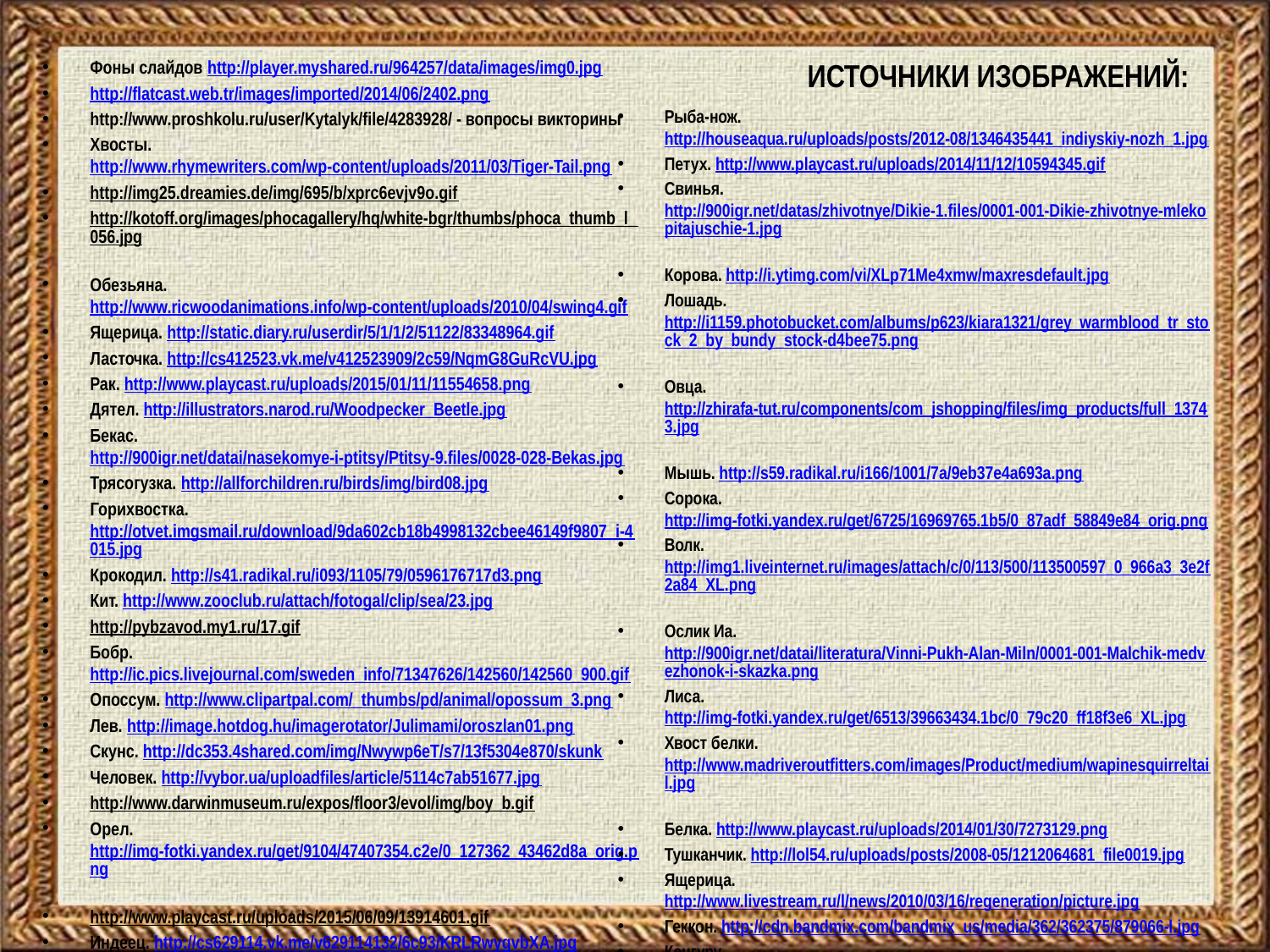

Фоны слайдов http://player.myshared.ru/964257/data/images/img0.jpg
http://flatcast.web.tr/images/imported/2014/06/2402.png
http://www.proshkolu.ru/user/Kytalyk/file/4283928/ - вопросы викторины
Хвосты. http://www.rhymewriters.com/wp-content/uploads/2011/03/Tiger-Tail.png
http://img25.dreamies.de/img/695/b/xprc6evjv9o.gif
http://kotoff.org/images/phocagallery/hq/white-bgr/thumbs/phoca_thumb_l_056.jpg
Обезьяна. http://www.ricwoodanimations.info/wp-content/uploads/2010/04/swing4.gif
Ящерица. http://static.diary.ru/userdir/5/1/1/2/51122/83348964.gif
Ласточка. http://cs412523.vk.me/v412523909/2c59/NqmG8GuRcVU.jpg
Рак. http://www.playcast.ru/uploads/2015/01/11/11554658.png
Дятел. http://illustrators.narod.ru/Woodpecker_Beetle.jpg
Бекас. http://900igr.net/datai/nasekomye-i-ptitsy/Ptitsy-9.files/0028-028-Bekas.jpg
Трясогузка. http://allforchildren.ru/birds/img/bird08.jpg
Горихвостка. http://otvet.imgsmail.ru/download/9da602cb18b4998132cbee46149f9807_i-4015.jpg
Крокодил. http://s41.radikal.ru/i093/1105/79/0596176717d3.png
Кит. http://www.zooclub.ru/attach/fotogal/clip/sea/23.jpg
http://pybzavod.my1.ru/17.gif
Бобр. http://ic.pics.livejournal.com/sweden_info/71347626/142560/142560_900.gif
Опоссум. http://www.clipartpal.com/_thumbs/pd/animal/opossum_3.png
Лев. http://image.hotdog.hu/imagerotator/Julimami/oroszlan01.png
Скунс. http://dc353.4shared.com/img/Nwywp6eT/s7/13f5304e870/skunk
Человек. http://vybor.ua/uploadfiles/article/5114c7ab51677.jpg
http://www.darwinmuseum.ru/expos/floor3/evol/img/boy_b.gif
Орел. http://img-fotki.yandex.ru/get/9104/47407354.c2e/0_127362_43462d8a_orig.png
http://www.playcast.ru/uploads/2015/06/09/13914601.gif
Индеец. http://cs629114.vk.me/v629114132/6c93/KRLRwygvbXA.jpg

ИСТОЧНИКИ ИЗОБРАЖЕНИЙ:

Рыба-нож. http://houseaqua.ru/uploads/posts/2012-08/1346435441_indiyskiy-nozh_1.jpg
Петух. http://www.playcast.ru/uploads/2014/11/12/10594345.gif
Свинья. http://900igr.net/datas/zhivotnye/Dikie-1.files/0001-001-Dikie-zhivotnye-mlekopitajuschie-1.jpg
Корова. http://i.ytimg.com/vi/XLp71Me4xmw/maxresdefault.jpg
Лошадь. http://i1159.photobucket.com/albums/p623/kiara1321/grey_warmblood_tr_stock_2_by_bundy_stock-d4bee75.png
Овца. http://zhirafa-tut.ru/components/com_jshopping/files/img_products/full_13743.jpg
Мышь. http://s59.radikal.ru/i166/1001/7a/9eb37e4a693a.png
Сорока. http://img-fotki.yandex.ru/get/6725/16969765.1b5/0_87adf_58849e84_orig.png
Волк. http://img1.liveinternet.ru/images/attach/c/0/113/500/113500597_0_966a3_3e2f2a84_XL.png
Ослик Иа. http://900igr.net/datai/literatura/Vinni-Pukh-Alan-Miln/0001-001-Malchik-medvezhonok-i-skazka.png
Лиса. http://img-fotki.yandex.ru/get/6513/39663434.1bc/0_79c20_ff18f3e6_XL.jpg
Хвост белки. http://www.madriveroutfitters.com/images/Product/medium/wapinesquirreltail.jpg
Белка. http://www.playcast.ru/uploads/2014/01/30/7273129.png
Тушканчик. http://lol54.ru/uploads/posts/2008-05/1212064681_file0019.jpg
Ящерица. http://www.livestream.ru/l/news/2010/03/16/regeneration/picture.jpg
Геккон. http://cdn.bandmix.com/bandmix_us/media/362/362375/879066-l.jpg
Кенгуру. http://img-fotki.yandex.ru/get/9252/102699435.935/0_a8d48_d8d2f9d7_L.png